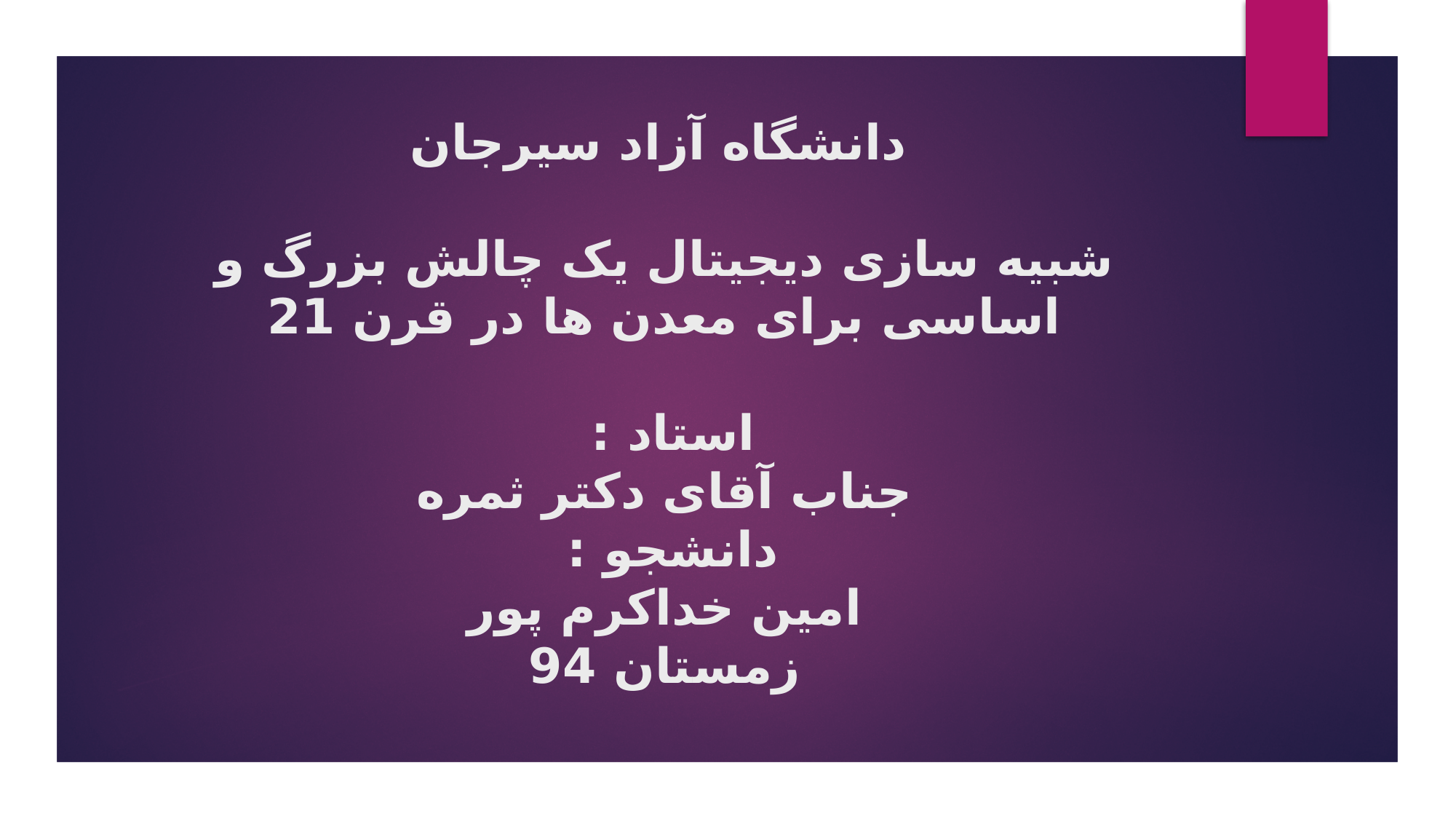

# دانشگاه آزاد سیرجان شبیه سازی دیجیتال یک چالش بزرگ و اساسی برای معدن ها در قرن 21 استاد : جناب آقای دکتر ثمره دانشجو : امین خداکرم پور زمستان 94